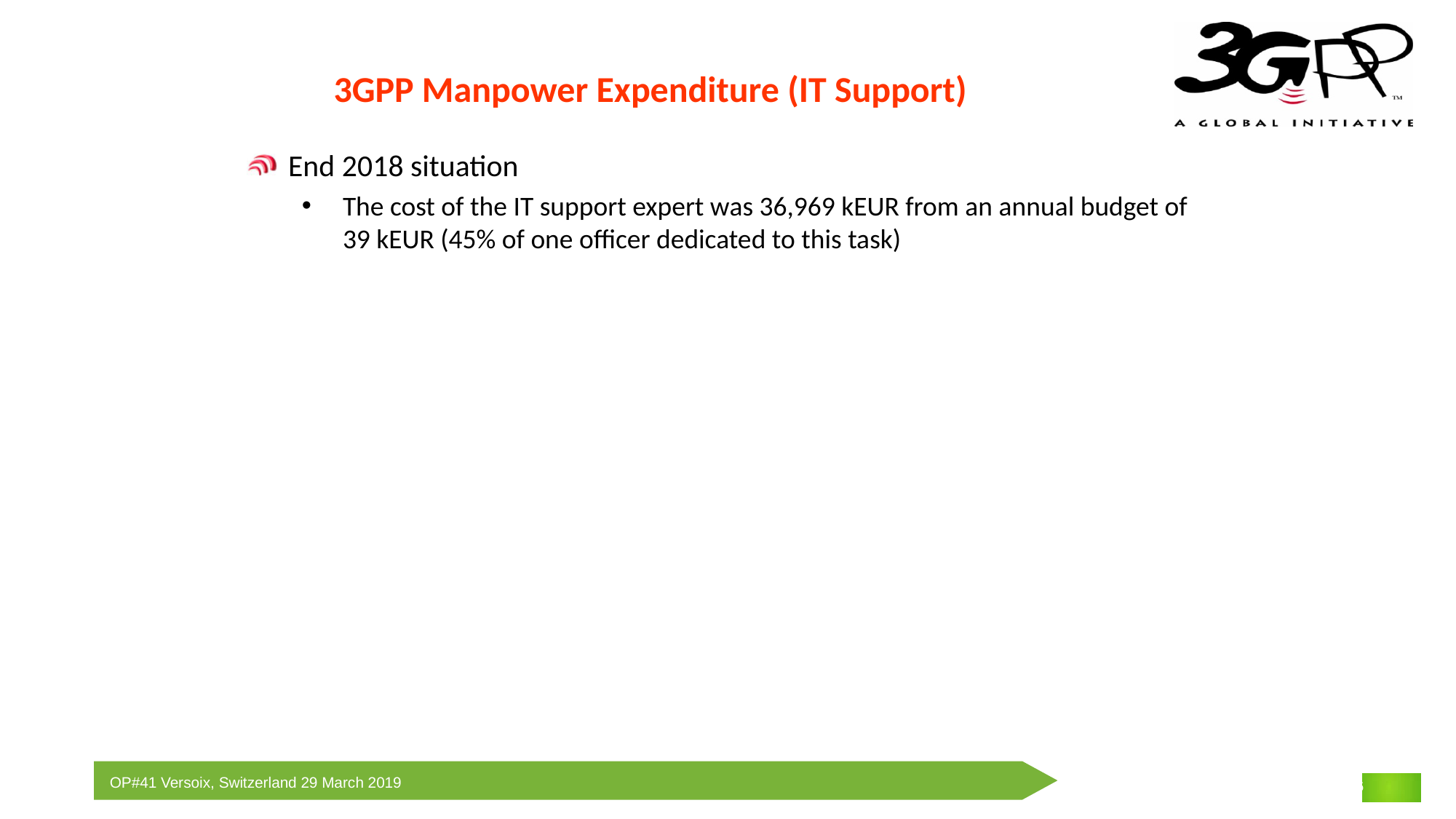

3GPP Manpower Expenditure (IT Support)

End 2018 situation
The cost of the IT support expert was 36,969 kEUR from an annual budget of 39 kEUR (45% of one officer dedicated to this task)